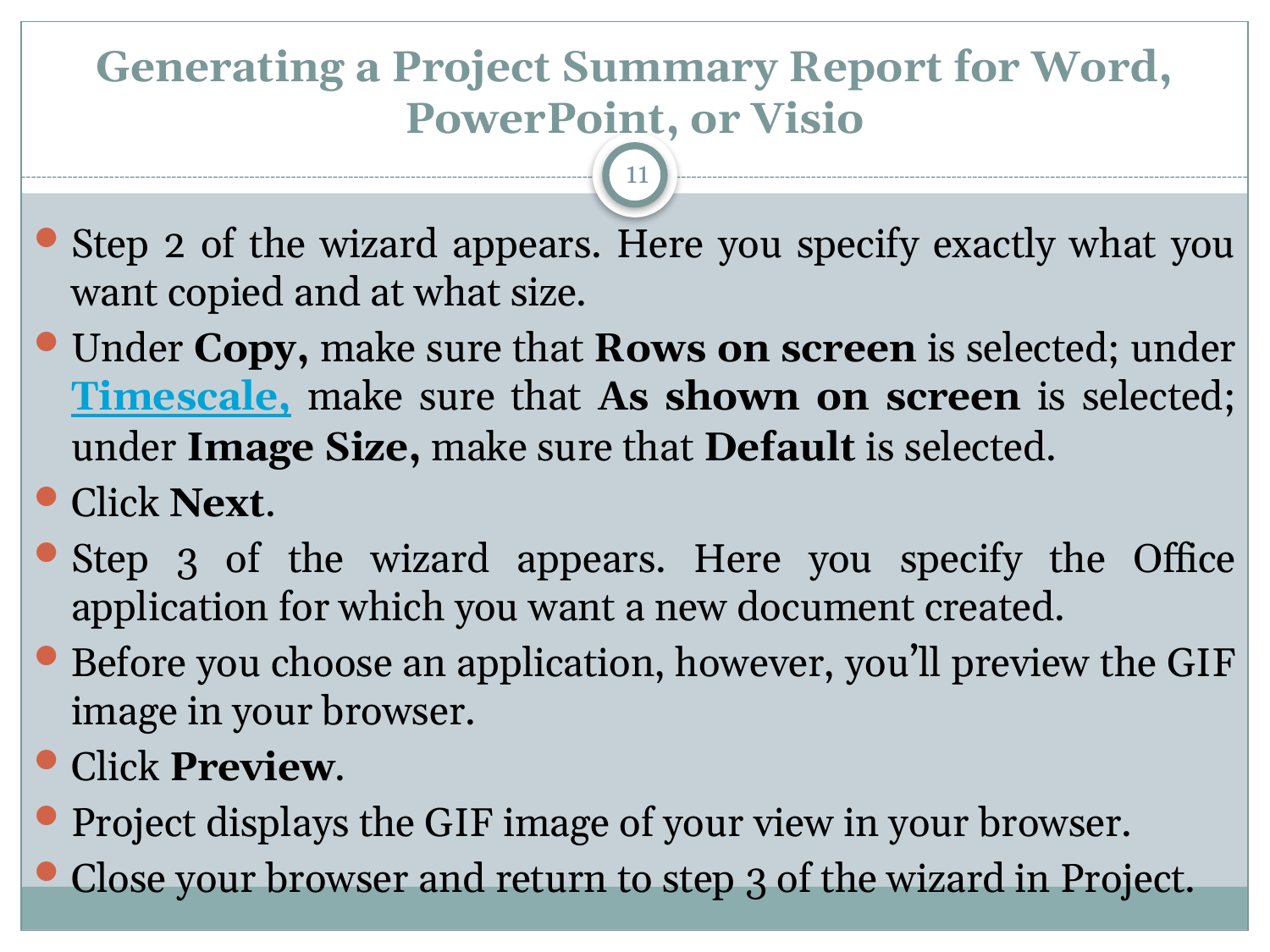

# Generating a Project Summary Report for Word, PowerPoint, or Visio
11
Step 2 of the wizard appears. Here you specify exactly what you want copied and at what size.
Under Copy, make sure that Rows on screen is selected; under Timescale, make sure that As shown on screen is selected; under Image Size, make sure that Default is selected.
Click Next.
Step 3 of the wizard appears. Here you specify the Office application for which you want a new document created.
Before you choose an application, however, you’ll preview the GIF image in your browser.
Click Preview.
Project displays the GIF image of your view in your browser.
Close your browser and return to step 3 of the wizard in Project.